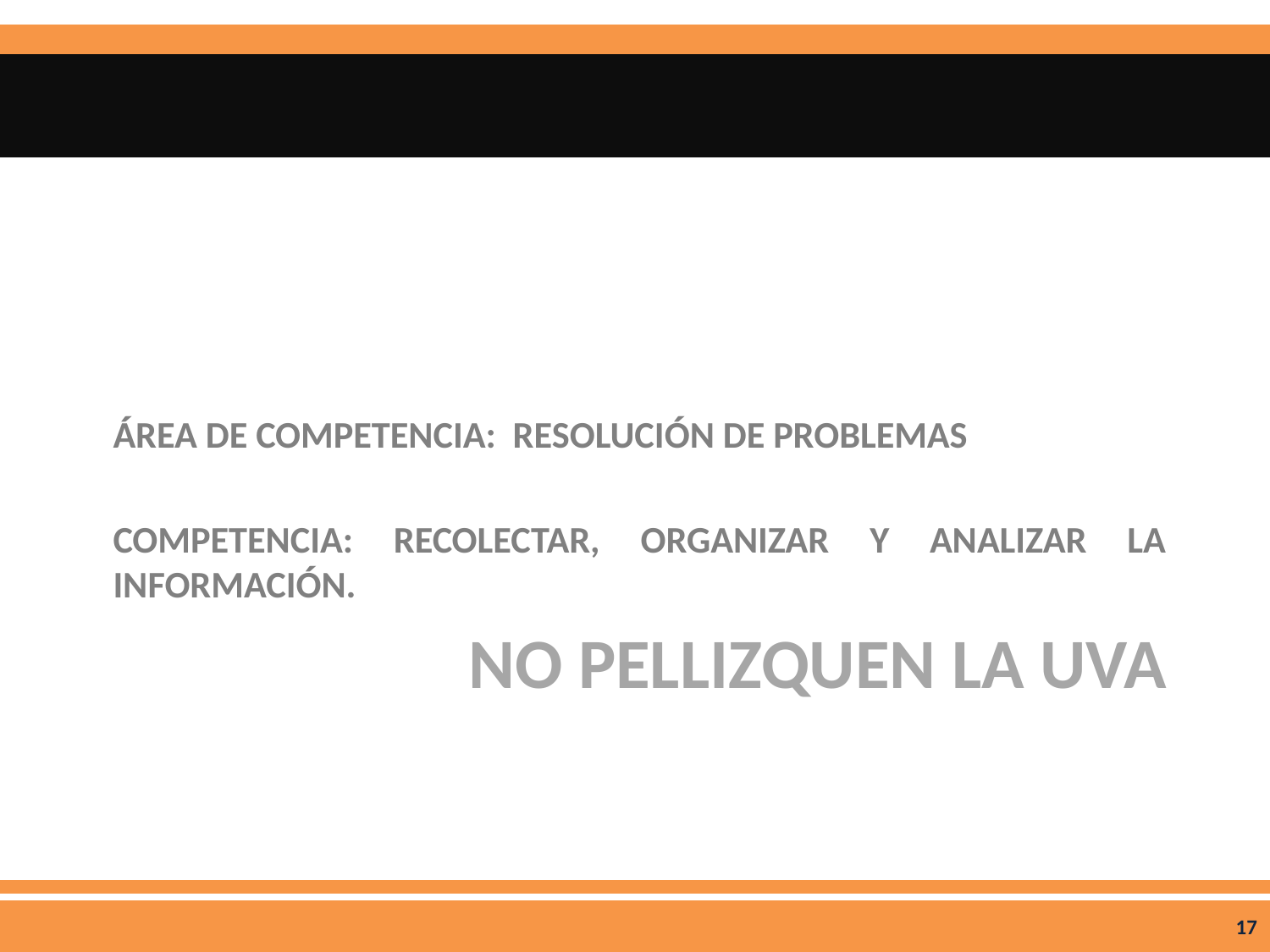

ÁREA DE COMPETENCIA:  RESOLUCIÓN DE PROBLEMAS

COMPETENCIA: RECOLECTAR, ORGANIZAR Y ANALIZAR LA INFORMACIÓN.
# NO PELLIZQUEN LA UVA
17